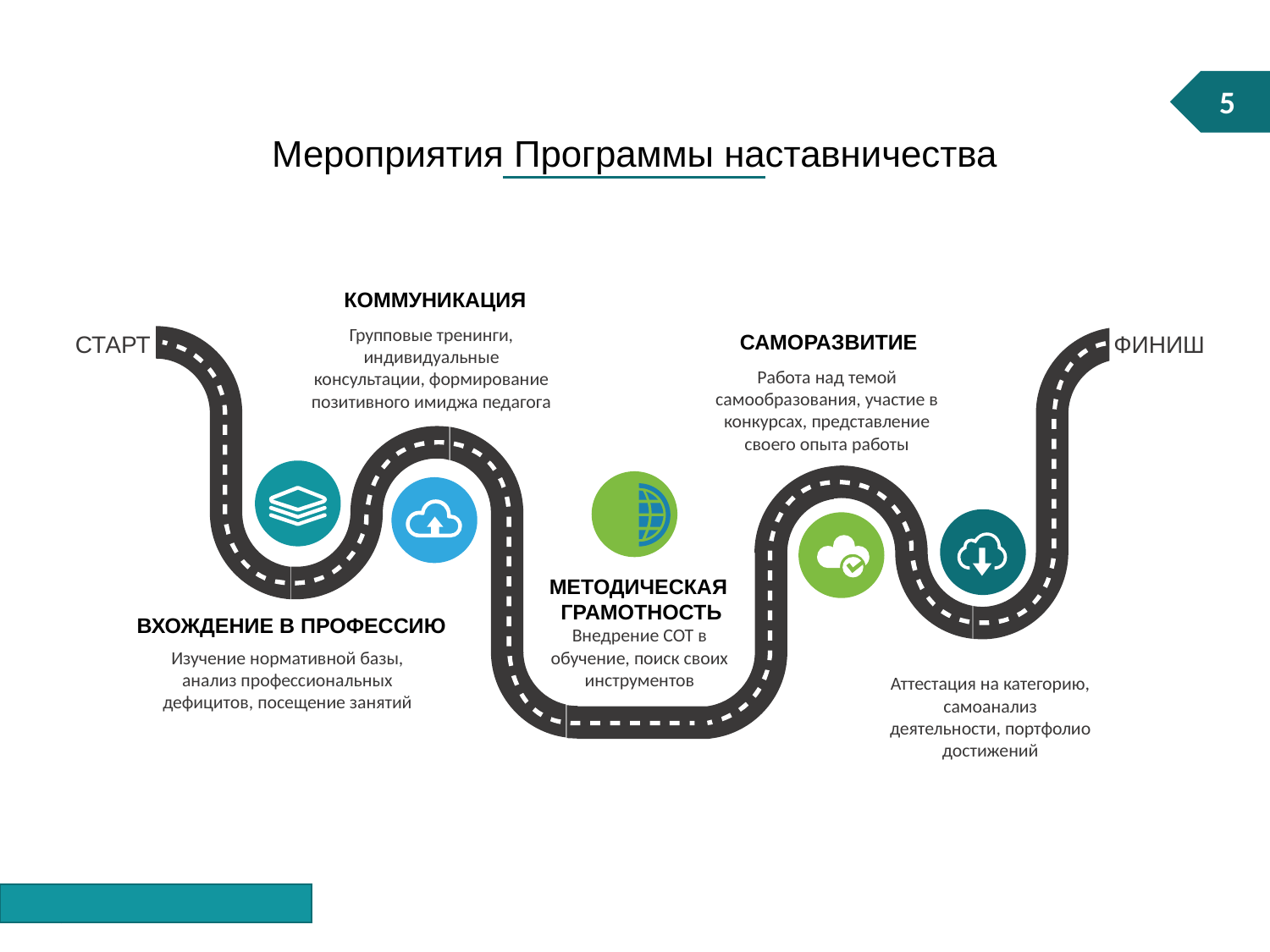

5
Мероприятия Программы наставничества
КОММУНИКАЦИЯ
Групповые тренинги, индивидуальные консультации, формирование позитивного имиджа педагога
САМОРАЗВИТИЕ
СТАРТ
ФИНИШ

Работа над темой самообразования, участие в конкурсах, представление своего опыта работы

МЕТОДИЧЕСКАЯ
ГРАМОТНОСТЬ
ВХОЖДЕНИЕ В ПРОФЕССИЮ
Внедрение СОТ в обучение, поиск своих инструментов
Изучение нормативной базы, анализ профессиональных дефицитов, посещение занятий
Аттестация на категорию, самоанализ деятельности, портфолио достижений